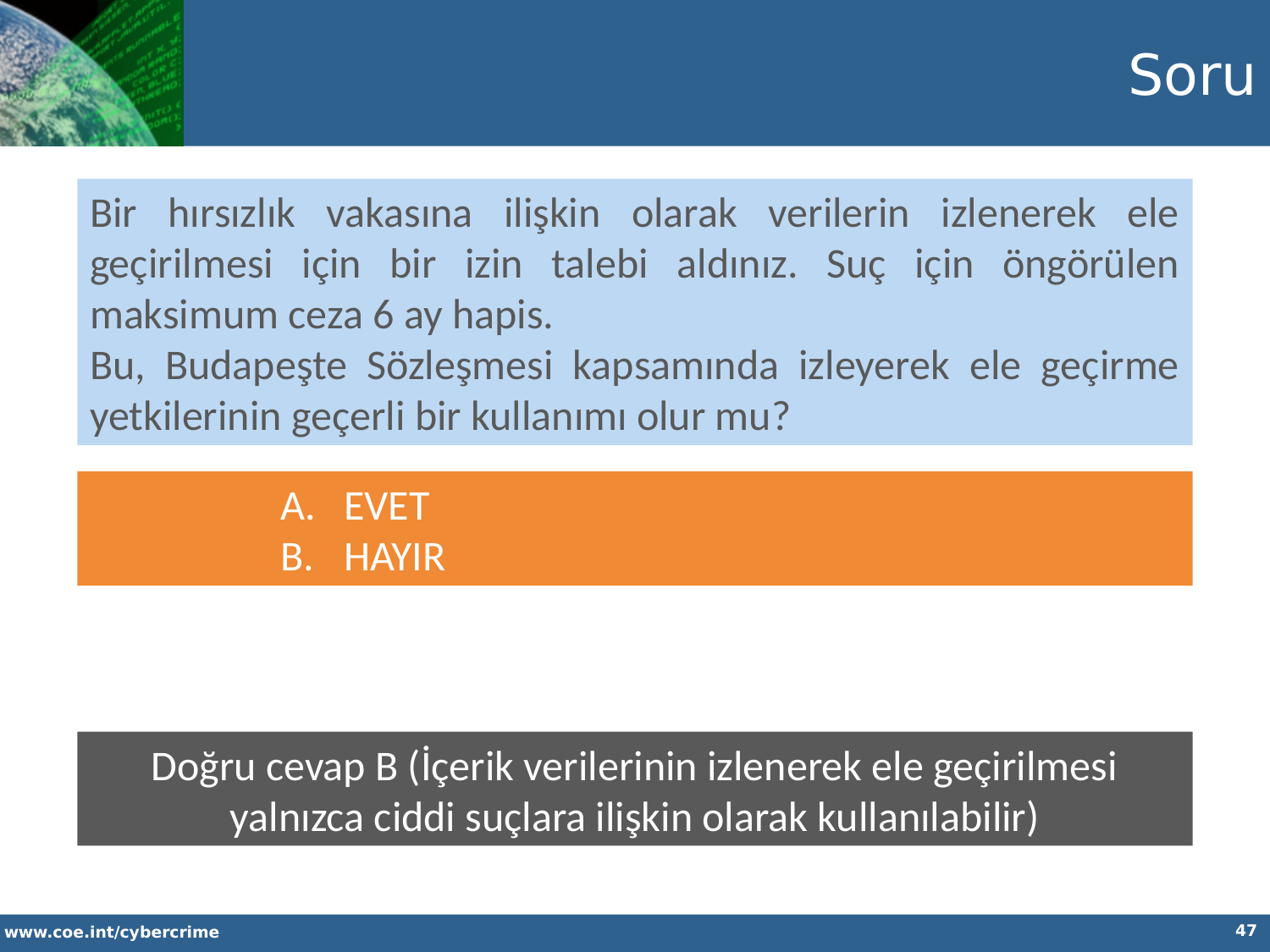

Soru
Bir hırsızlık vakasına ilişkin olarak verilerin izlenerek ele geçirilmesi için bir izin talebi aldınız. Suç için öngörülen maksimum ceza 6 ay hapis.
Bu, Budapeşte Sözleşmesi kapsamında izleyerek ele geçirme yetkilerinin geçerli bir kullanımı olur mu?
EVET
HAYIR
Doğru cevap B (İçerik verilerinin izlenerek ele geçirilmesi yalnızca ciddi suçlara ilişkin olarak kullanılabilir)